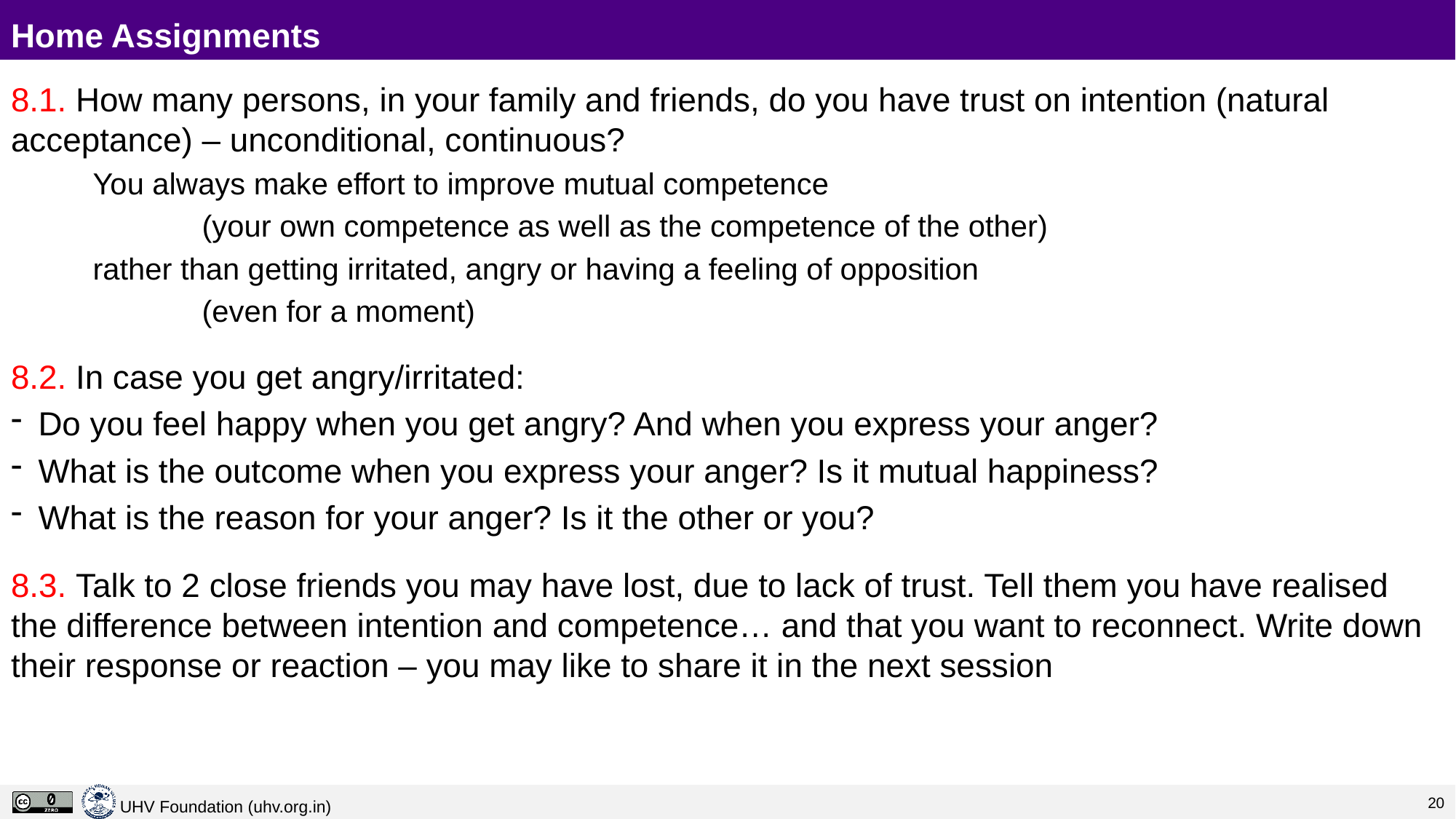

# Home Assignments
8.1. How many persons, in your family and friends, do you have trust on intention (natural acceptance) – unconditional, continuous?
	You always make effort to improve mutual competence
		(your own competence as well as the competence of the other)
	rather than getting irritated, angry or having a feeling of opposition
		(even for a moment)

8.2. In case you get angry/irritated:
Do you feel happy when you get angry? And when you express your anger?
What is the outcome when you express your anger? Is it mutual happiness?
What is the reason for your anger? Is it the other or you?

8.3. Talk to 2 close friends you may have lost, due to lack of trust. Tell them you have realised the difference between intention and competence… and that you want to reconnect. Write down their response or reaction – you may like to share it in the next session